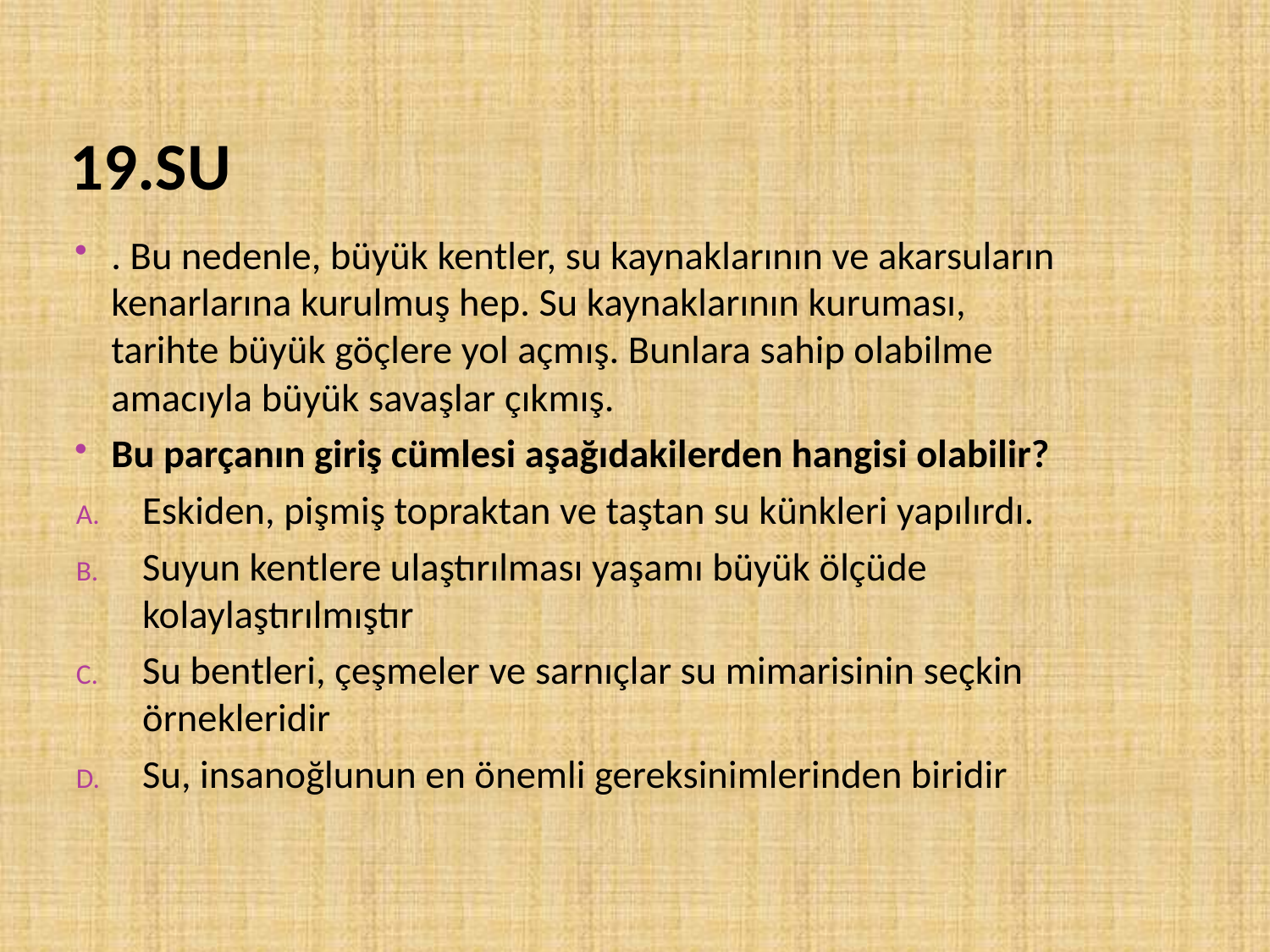

# 19.SU
. Bu nedenle, büyük kentler, su kaynaklarının ve akarsuların kenarlarına kurulmuş hep. Su kaynaklarının kuruması, tarihte büyük göçlere yol açmış. Bunlara sahip olabilme amacıyla büyük savaşlar çıkmış.
Bu parçanın giriş cümlesi aşağıdakilerden hangisi olabilir?
Eskiden, pişmiş topraktan ve taştan su künkleri yapılırdı.
Suyun kentlere ulaştırılması yaşamı büyük ölçüde kolaylaştırılmıştır
Su bentleri, çeşmeler ve sarnıçlar su mimarisinin seçkin örnekleridir
Su, insanoğlunun en önemli gereksinimlerinden biridir